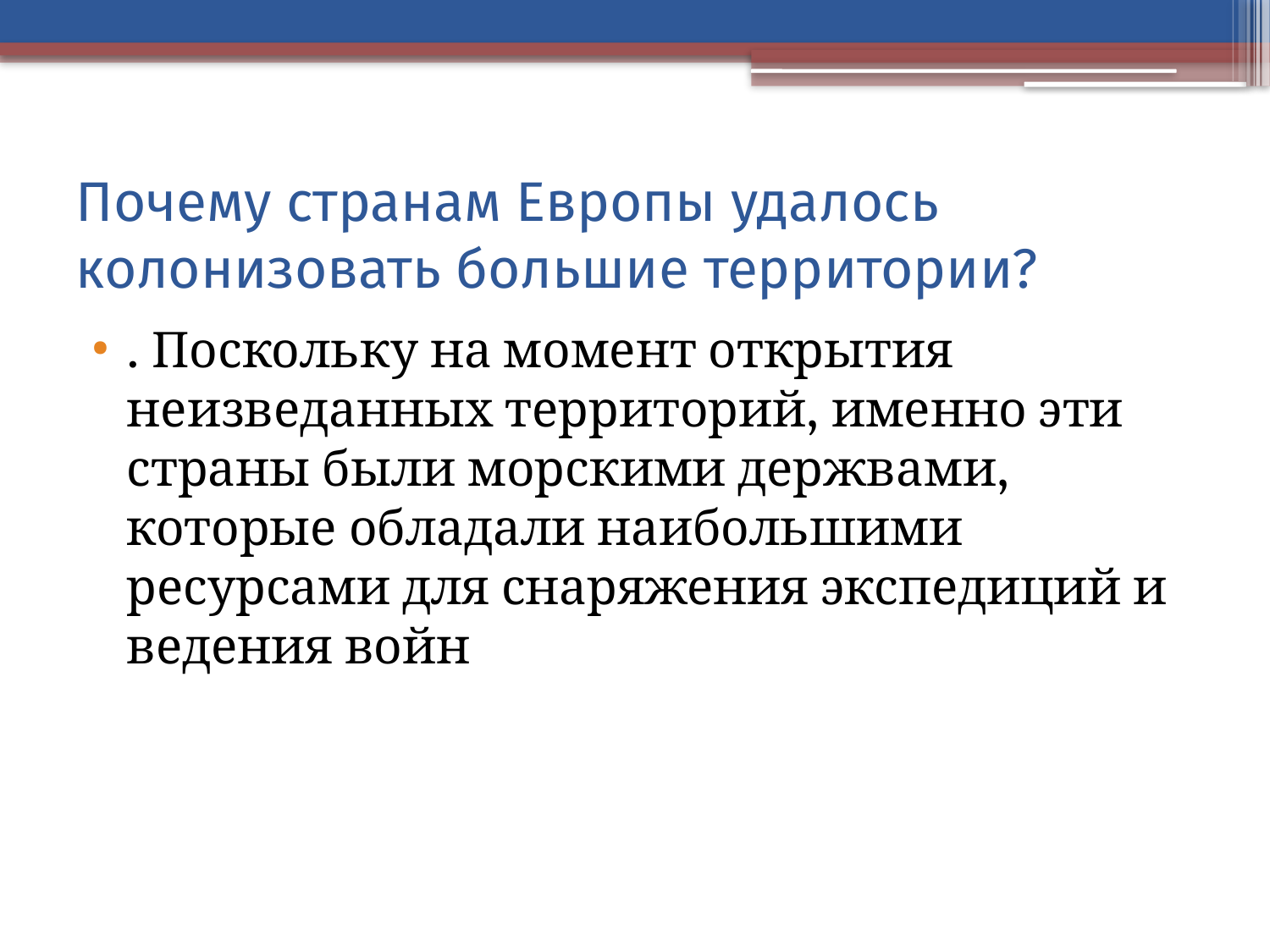

# Почему странам Европы удалось колонизовать большие территории?
. Поскольку на момент открытия неизведанных территорий, именно эти страны были морскими держвами, которые обладали наибольшими ресурсами для снаряжения экспедиций и ведения войн